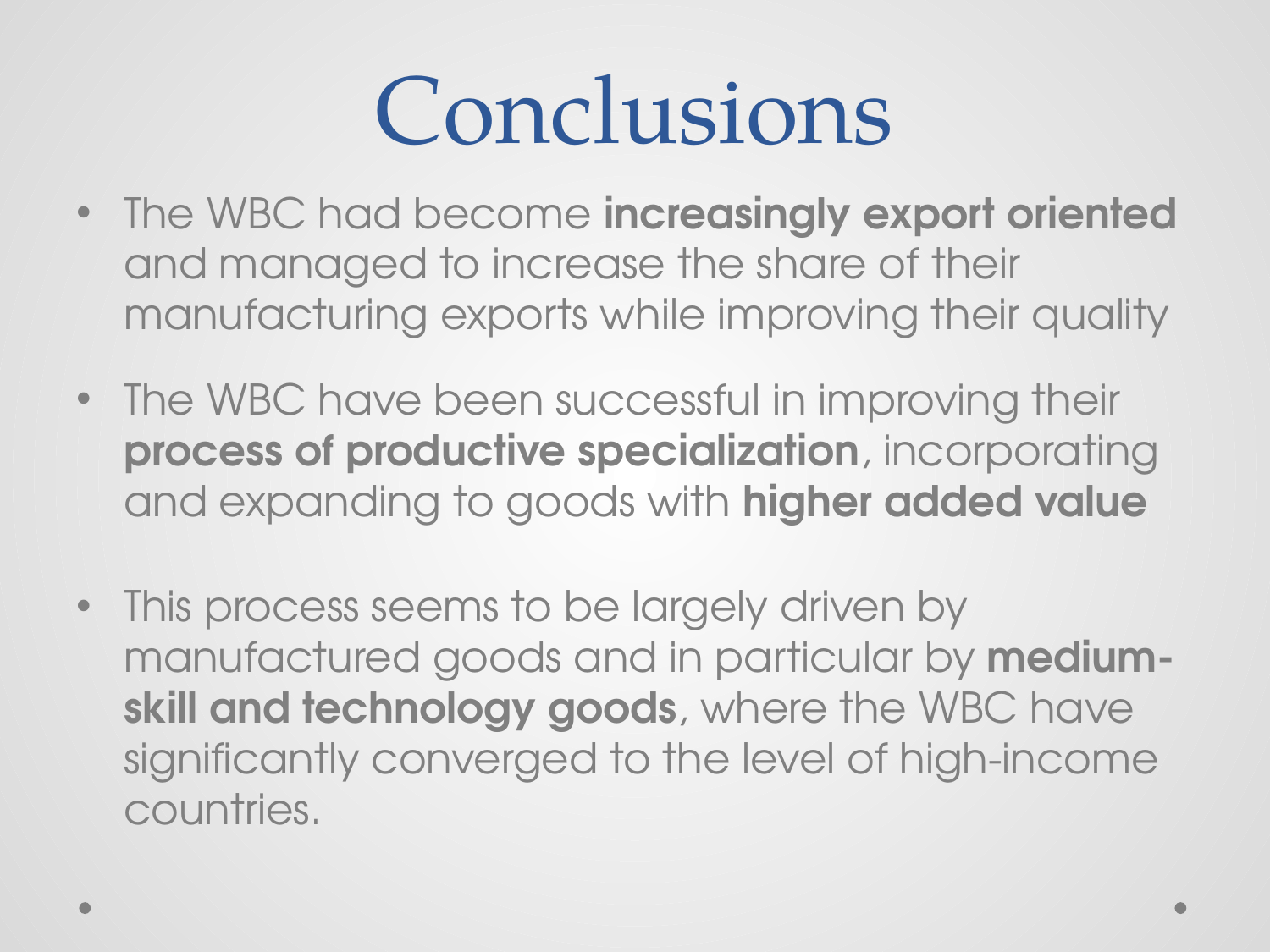

# Conclusions
The WBC had become increasingly export oriented and managed to increase the share of their manufacturing exports while improving their quality

The WBC have been successful in improving their process of productive specialization, incorporating and expanding to goods with higher added value

This process seems to be largely driven by manufactured goods and in particular by medium-skill and technology goods, where the WBC have significantly converged to the level of high-income countries.